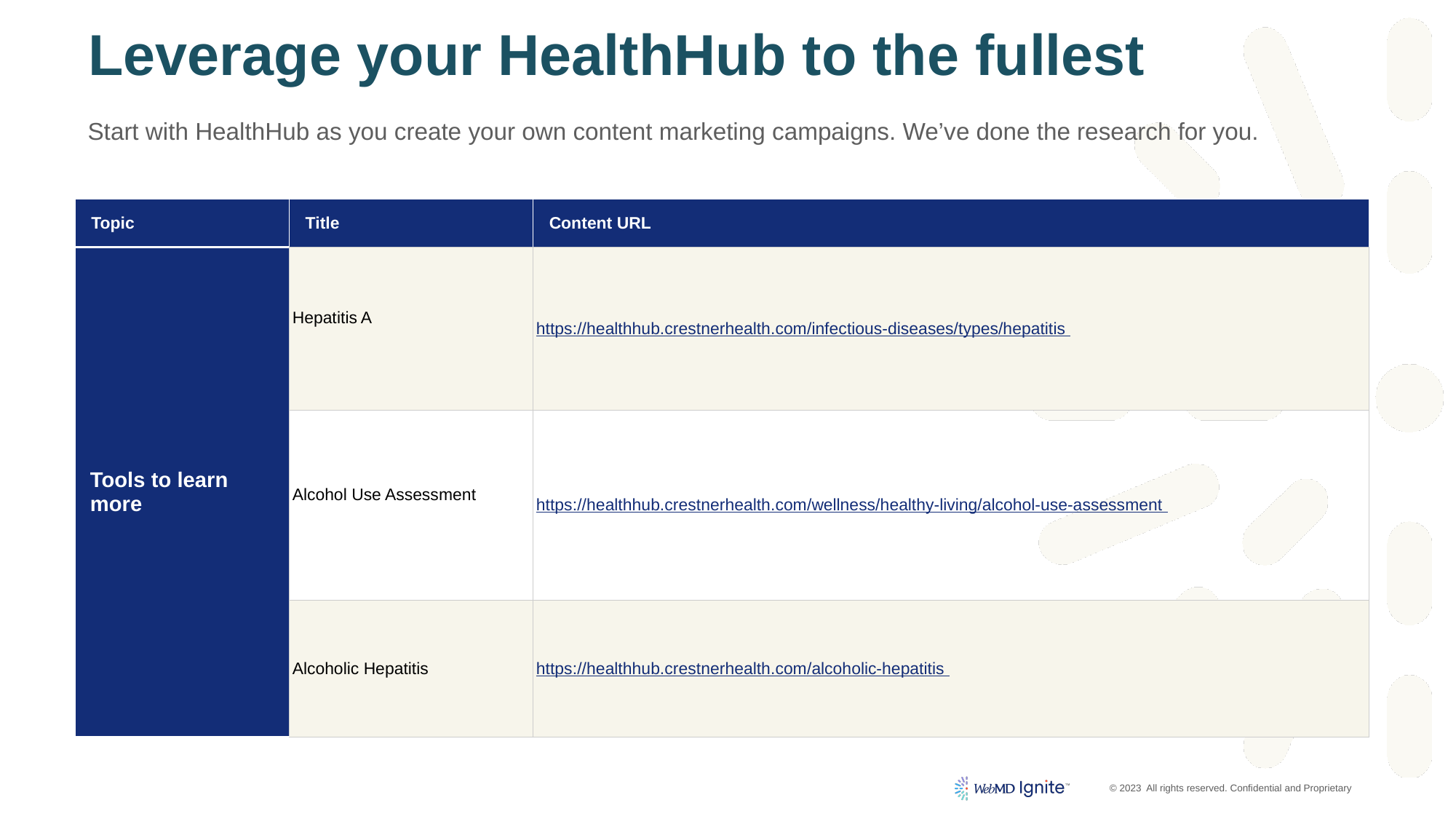

# Leverage your HealthHub to the fullest
Start with HealthHub as you create your own content marketing campaigns. We’ve done the research for you.
| Topic | Title | Content URL |
| --- | --- | --- |
| Tools to learn more | Hepatitis A | https://healthhub.crestnerhealth.com/infectious-diseases/types/hepatitis |
|  | Alcohol Use Assessment | https://healthhub.crestnerhealth.com/wellness/healthy-living/alcohol-use-assessment |
|  | Alcoholic Hepatitis | https://healthhub.crestnerhealth.com/alcoholic-hepatitis |